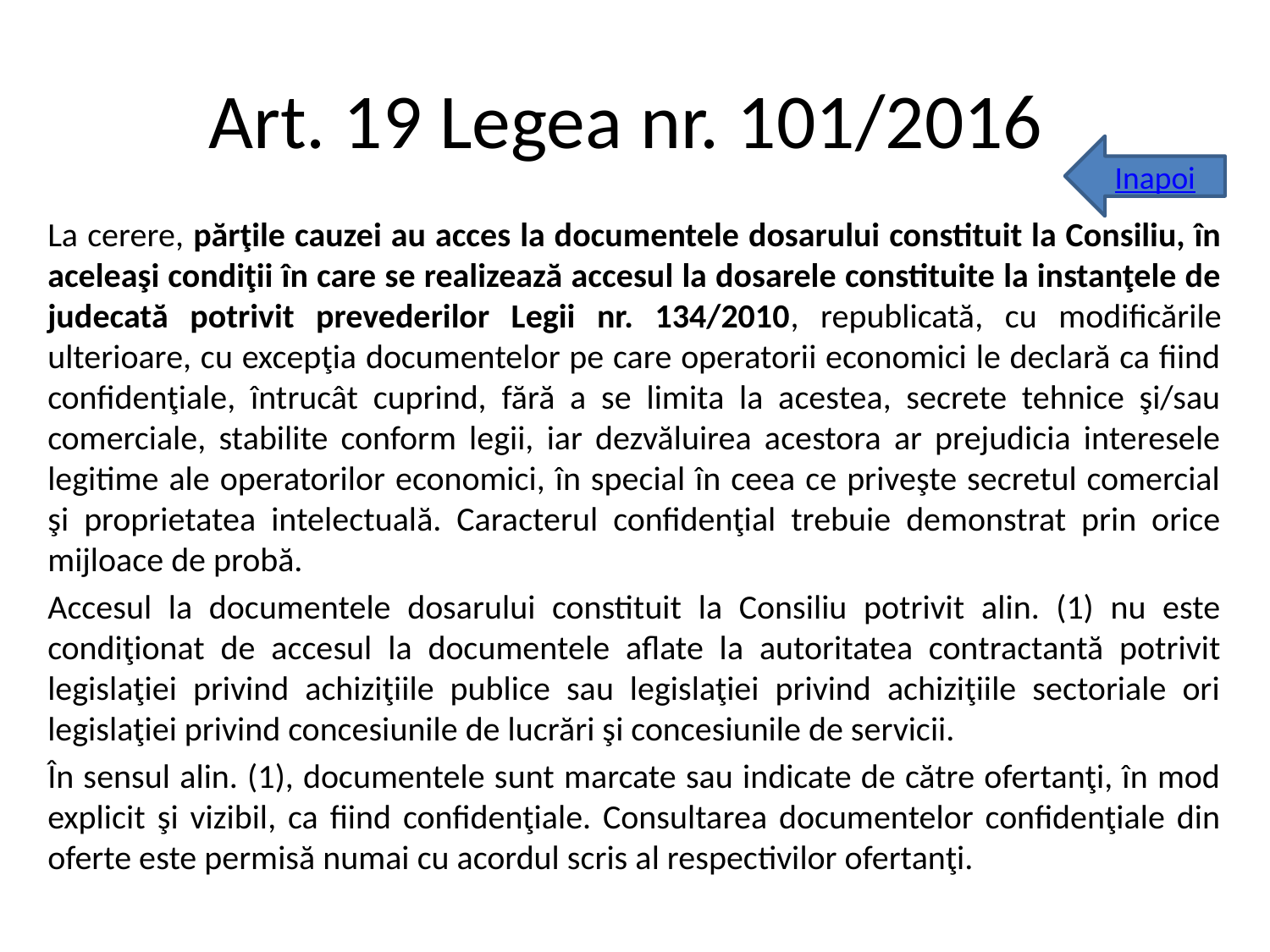

# Art. 19 Legea nr. 101/2016
Inapoi
La cerere, părţile cauzei au acces la documentele dosarului constituit la Consiliu, în aceleaşi condiţii în care se realizează accesul la dosarele constituite la instanţele de judecată potrivit prevederilor Legii nr. 134/2010, republicată, cu modificările ulterioare, cu excepţia documentelor pe care operatorii economici le declară ca fiind confidenţiale, întrucât cuprind, fără a se limita la acestea, secrete tehnice şi/sau comerciale, stabilite conform legii, iar dezvăluirea acestora ar prejudicia interesele legitime ale operatorilor economici, în special în ceea ce priveşte secretul comercial şi proprietatea intelectuală. Caracterul confidenţial trebuie demonstrat prin orice mijloace de probă.
Accesul la documentele dosarului constituit la Consiliu potrivit alin. (1) nu este condiţionat de accesul la documentele aflate la autoritatea contractantă potrivit legislaţiei privind achiziţiile publice sau legislaţiei privind achiziţiile sectoriale ori legislaţiei privind concesiunile de lucrări şi concesiunile de servicii.
În sensul alin. (1), documentele sunt marcate sau indicate de către ofertanţi, în mod explicit şi vizibil, ca fiind confidenţiale. Consultarea documentelor confidenţiale din oferte este permisă numai cu acordul scris al respectivilor ofertanţi.